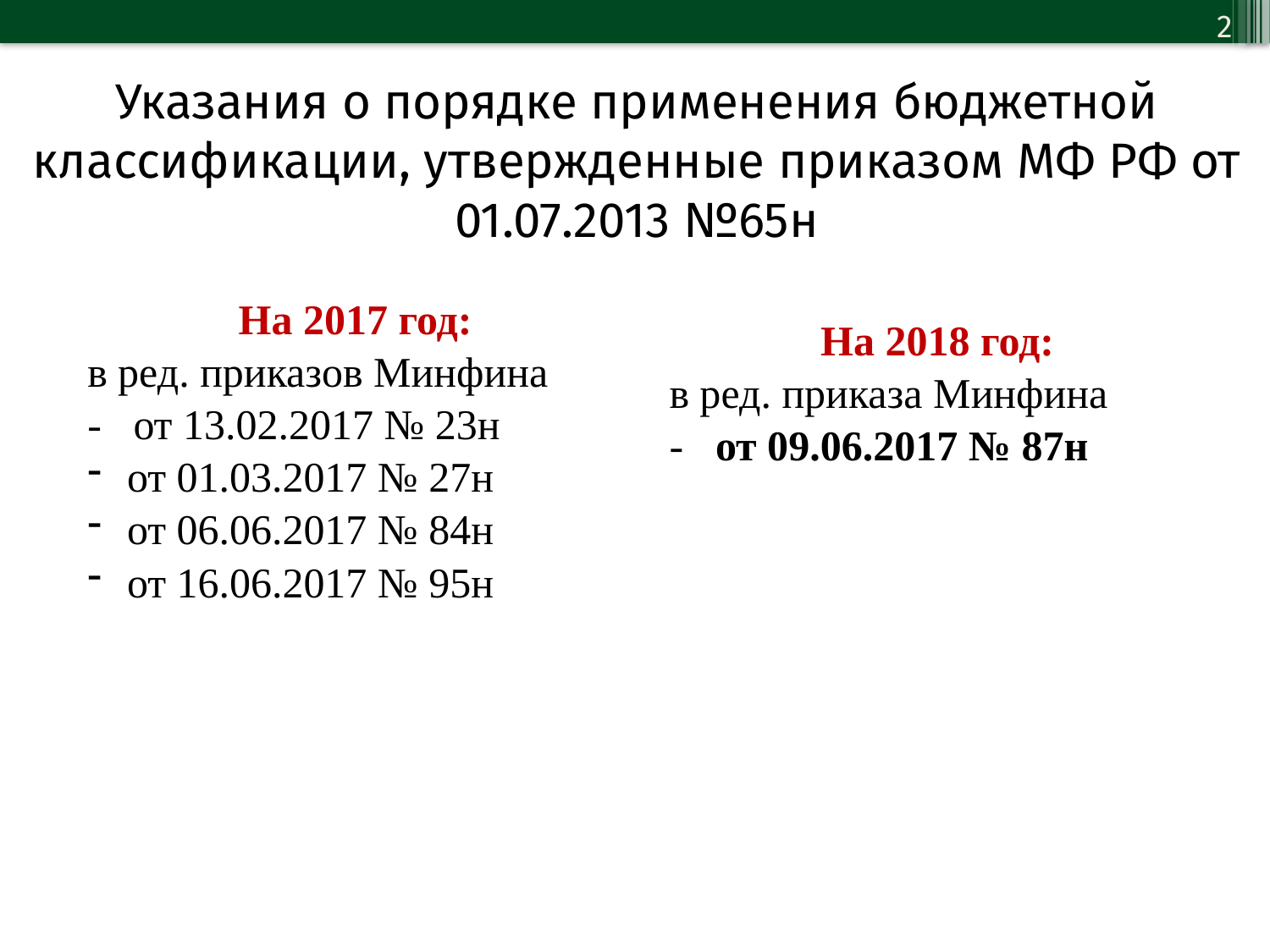

Указания о порядке применения бюджетной классификации, утвержденные приказом МФ РФ от 01.07.2013 №65н

На 2017 год:
в ред. приказов Минфина
-   от 13.02.2017 № 23н
от 01.03.2017 № 27н
от 06.06.2017 № 84н
от 16.06.2017 № 95н

На 2018 год:
в ред. приказа Минфина
-   от 09.06.2017 № 87н